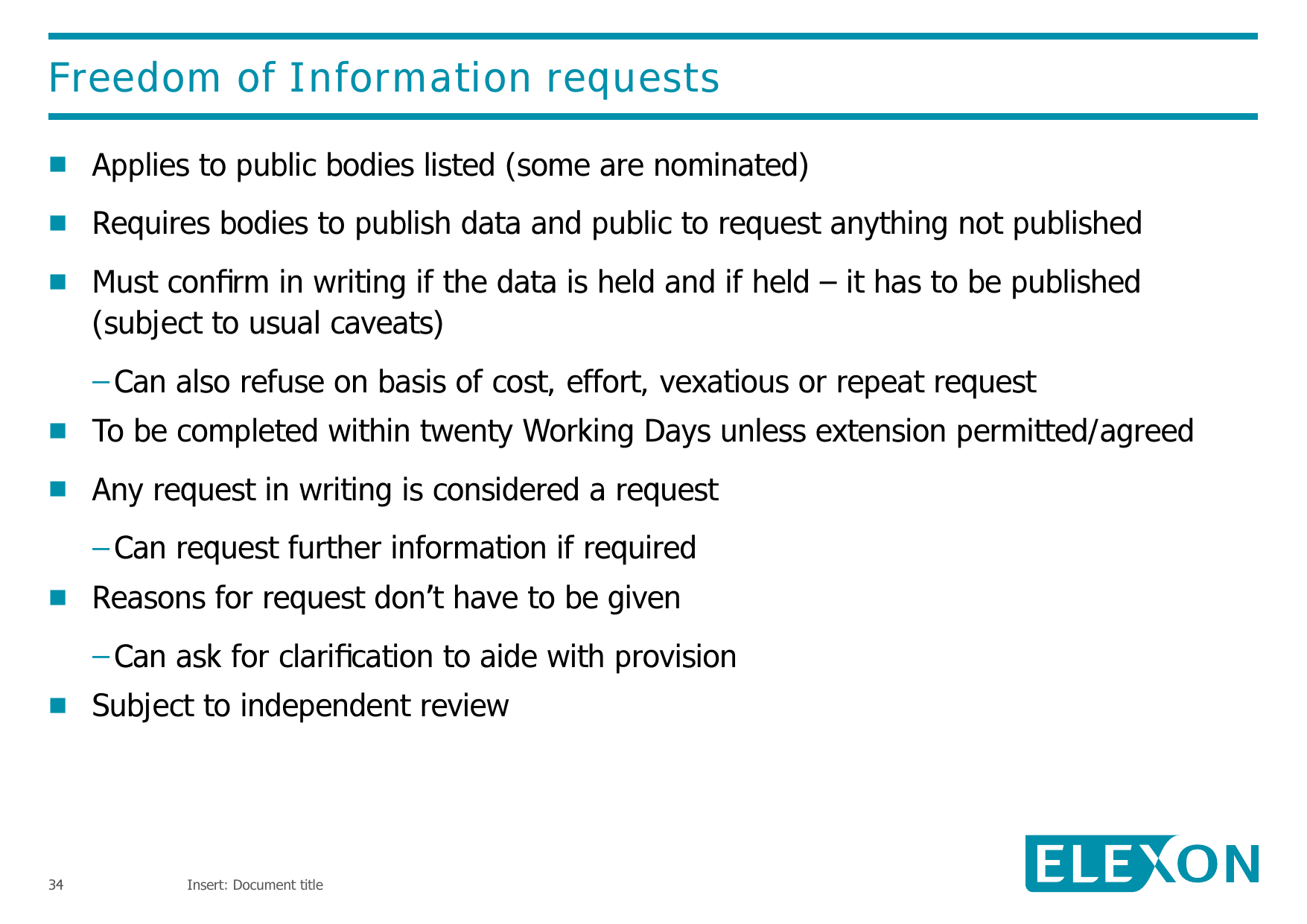

# Freedom of Information requests
Applies to public bodies listed (some are nominated)
Requires bodies to publish data and public to request anything not published
Must confirm in writing if the data is held and if held – it has to be published (subject to usual caveats)
Can also refuse on basis of cost, effort, vexatious or repeat request
To be completed within twenty Working Days unless extension permitted/agreed
Any request in writing is considered a request
Can request further information if required
Reasons for request don’t have to be given
Can ask for clarification to aide with provision
Subject to independent review
Insert: Document title
34